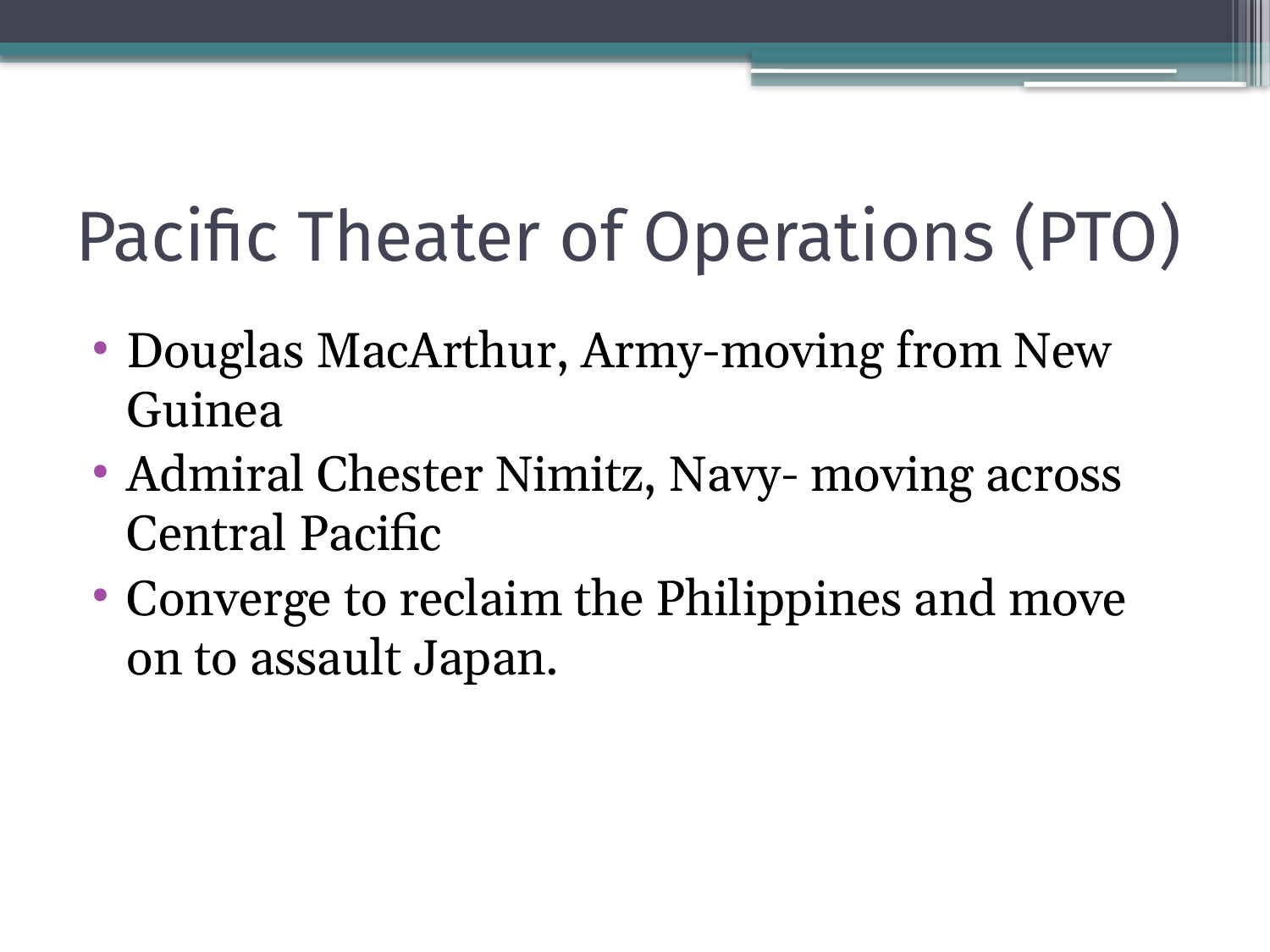

# Pacific Theater of Operations (PTO)
Douglas MacArthur, Army-moving from New Guinea
Admiral Chester Nimitz, Navy- moving across Central Pacific
Converge to reclaim the Philippines and move on to assault Japan.